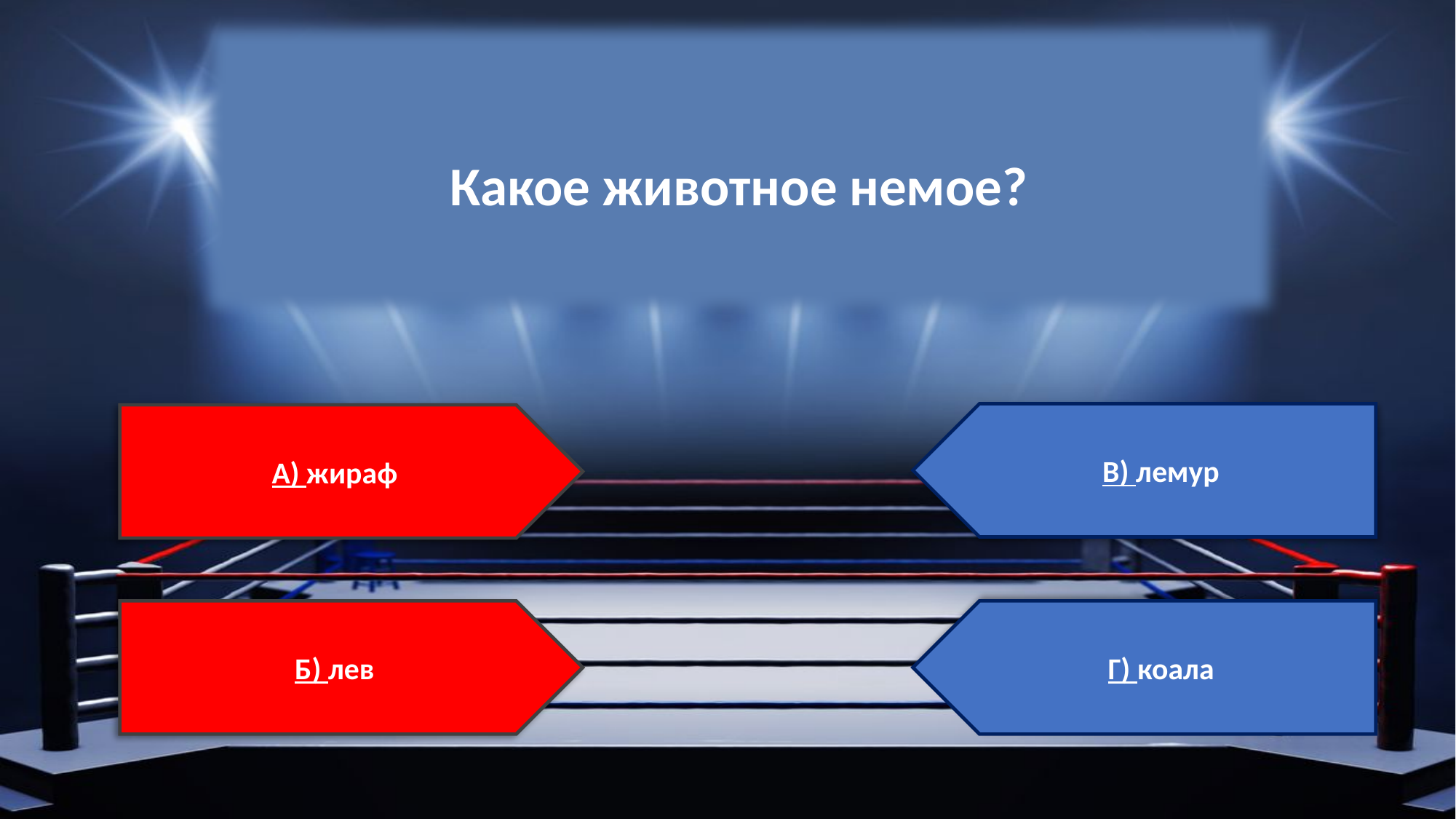

Какое животное немое?

В) лемур
А) жираф
Б) лев
Г) коала